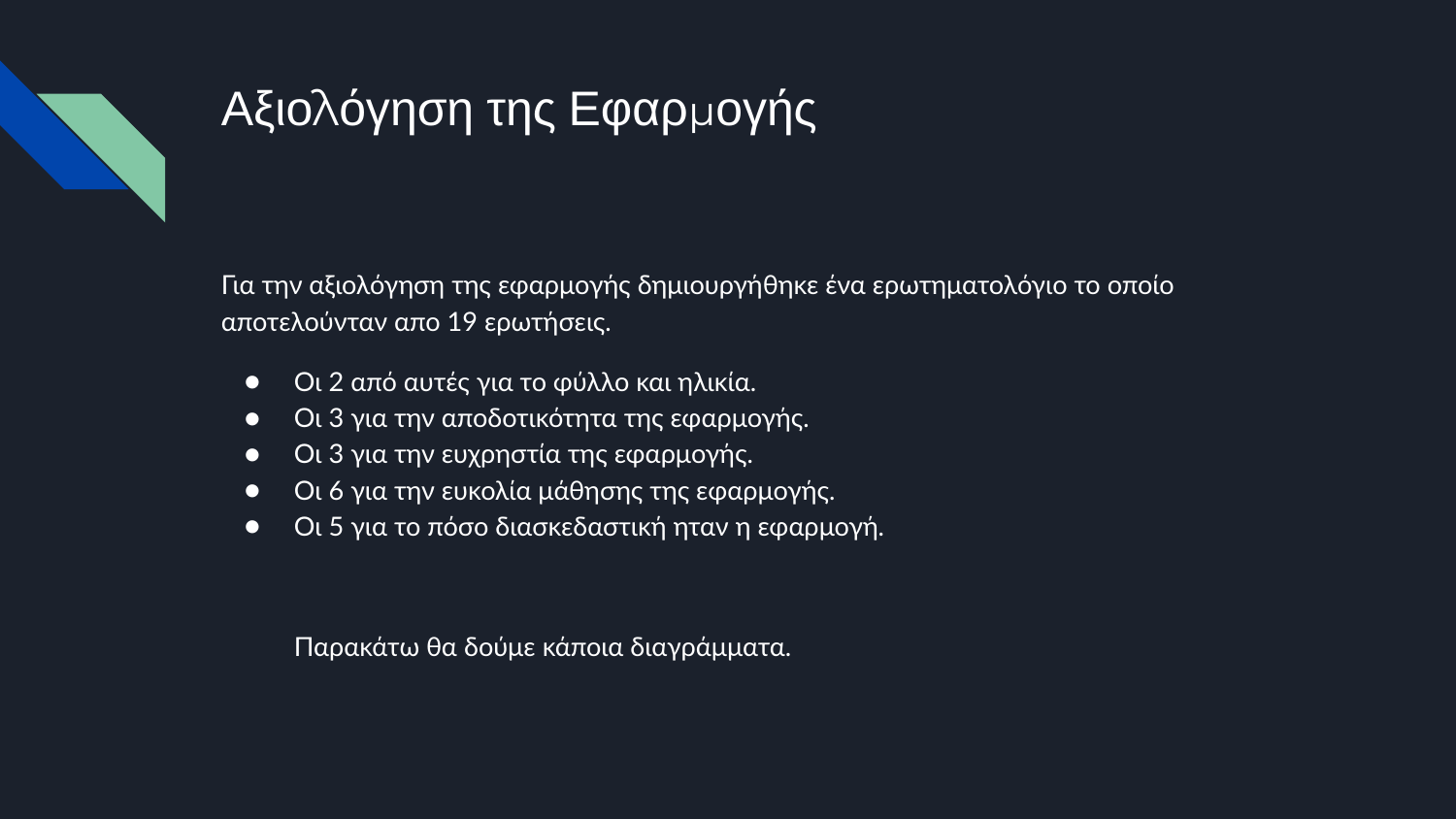

# Αξιολόγηση της Εφαρμογής
Για την αξιολόγηση της εφαρμογής δημιουργήθηκε ένα ερωτηματολόγιο το οποίο αποτελούνταν απο 19 ερωτήσεις.
Οι 2 από αυτές για το φύλλο και ηλικία.
Οι 3 για την αποδοτικότητα της εφαρμογής.
Οι 3 για την ευχρηστία της εφαρμογής.
Οι 6 για την ευκολία μάθησης της εφαρμογής.
Οι 5 για το πόσο διασκεδαστική ηταν η εφαρμογή.

Παρακάτω θα δούμε κάποια διαγράμματα.